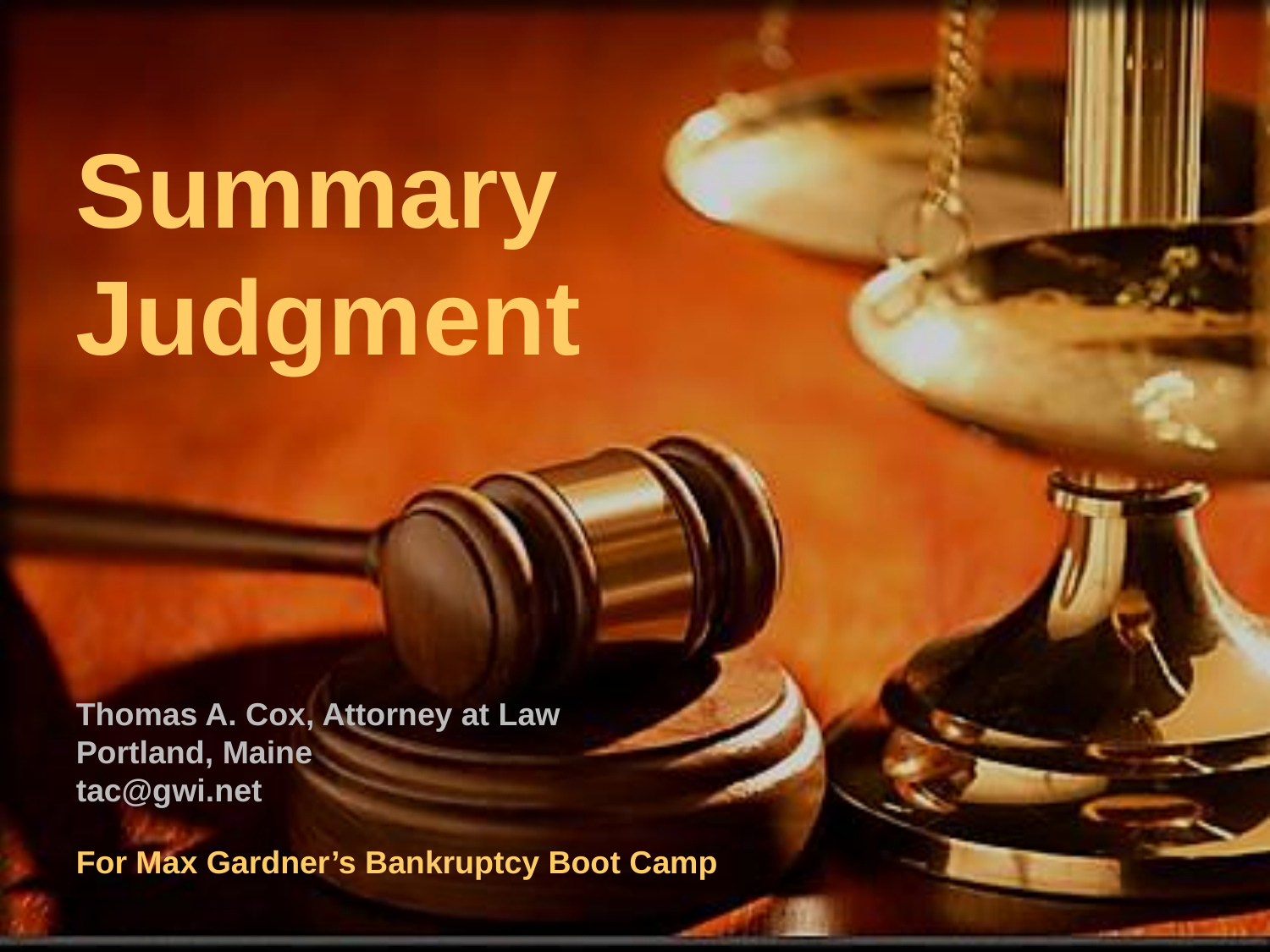

Summary Judgment
Thomas A. Cox, Attorney at Law
Portland, Maine
tac@gwi.net
For Max Gardner’s Bankruptcy Boot Camp